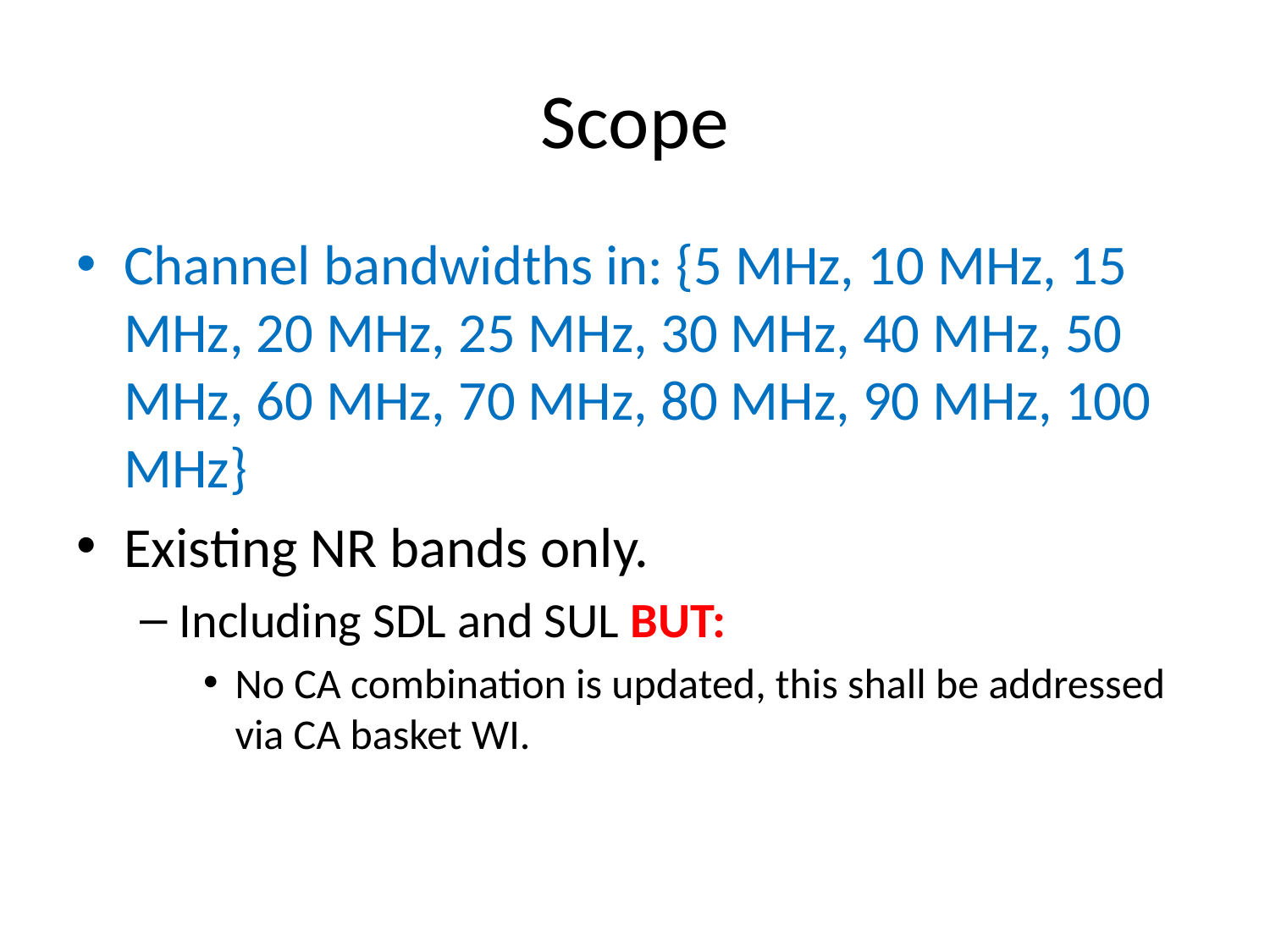

# Scope
Channel bandwidths in: {5 MHz, 10 MHz, 15 MHz, 20 MHz, 25 MHz, 30 MHz, 40 MHz, 50 MHz, 60 MHz, 70 MHz, 80 MHz, 90 MHz, 100 MHz}
Existing NR bands only.
Including SDL and SUL BUT:
No CA combination is updated, this shall be addressed via CA basket WI.